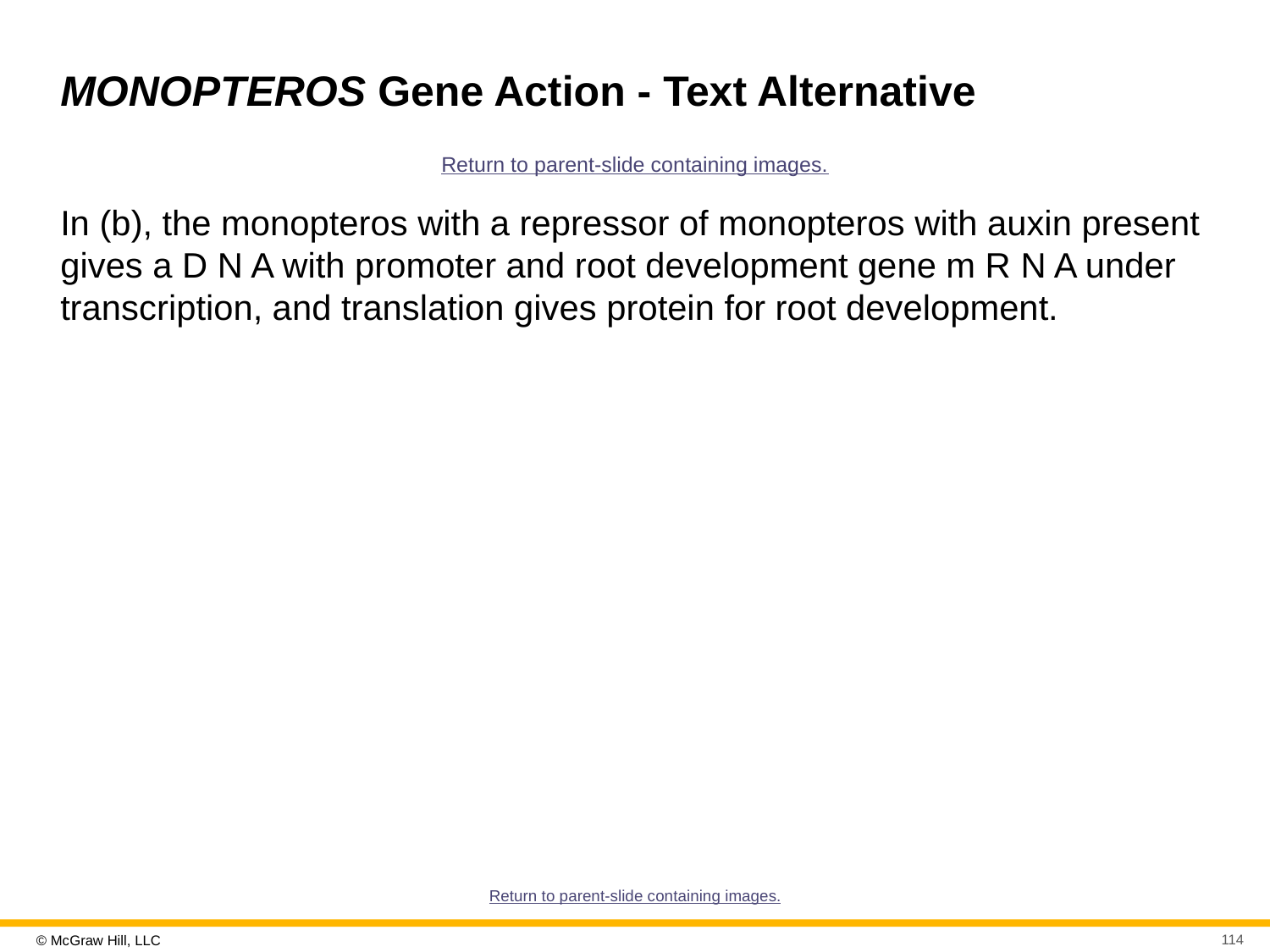

# MONOPTEROS Gene Action - Text Alternative
Return to parent-slide containing images.
In (b), the monopteros with a repressor of monopteros with auxin present gives a D N A with promoter and root development gene m R N A under transcription, and translation gives protein for root development.
Return to parent-slide containing images.
114